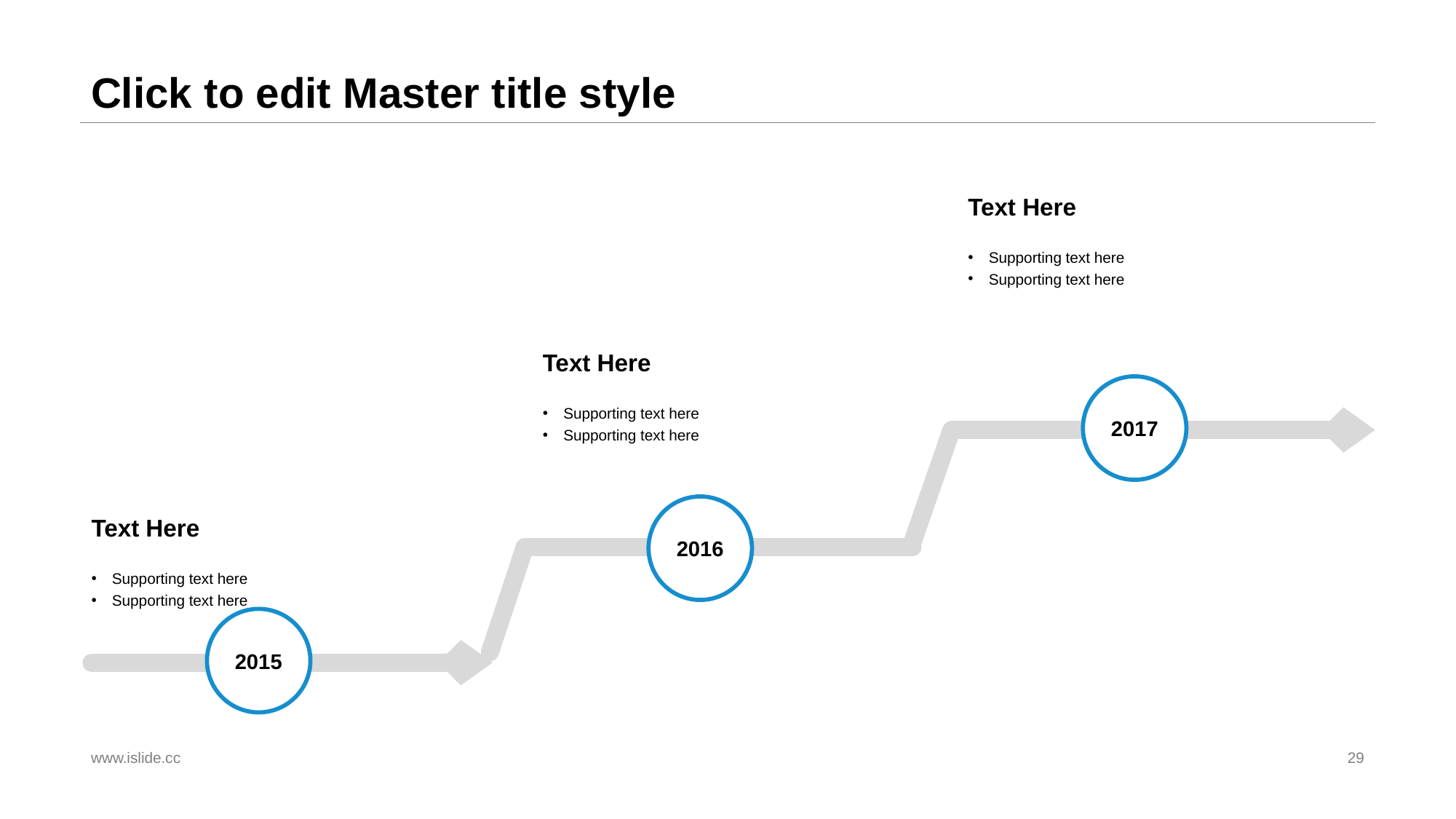

# Click to edit Master title style
Text Here
Supporting text here
Supporting text here
Text Here
2017
Supporting text here
Supporting text here
Text Here
2016
Supporting text here
Supporting text here
2015
www.islide.cc
29